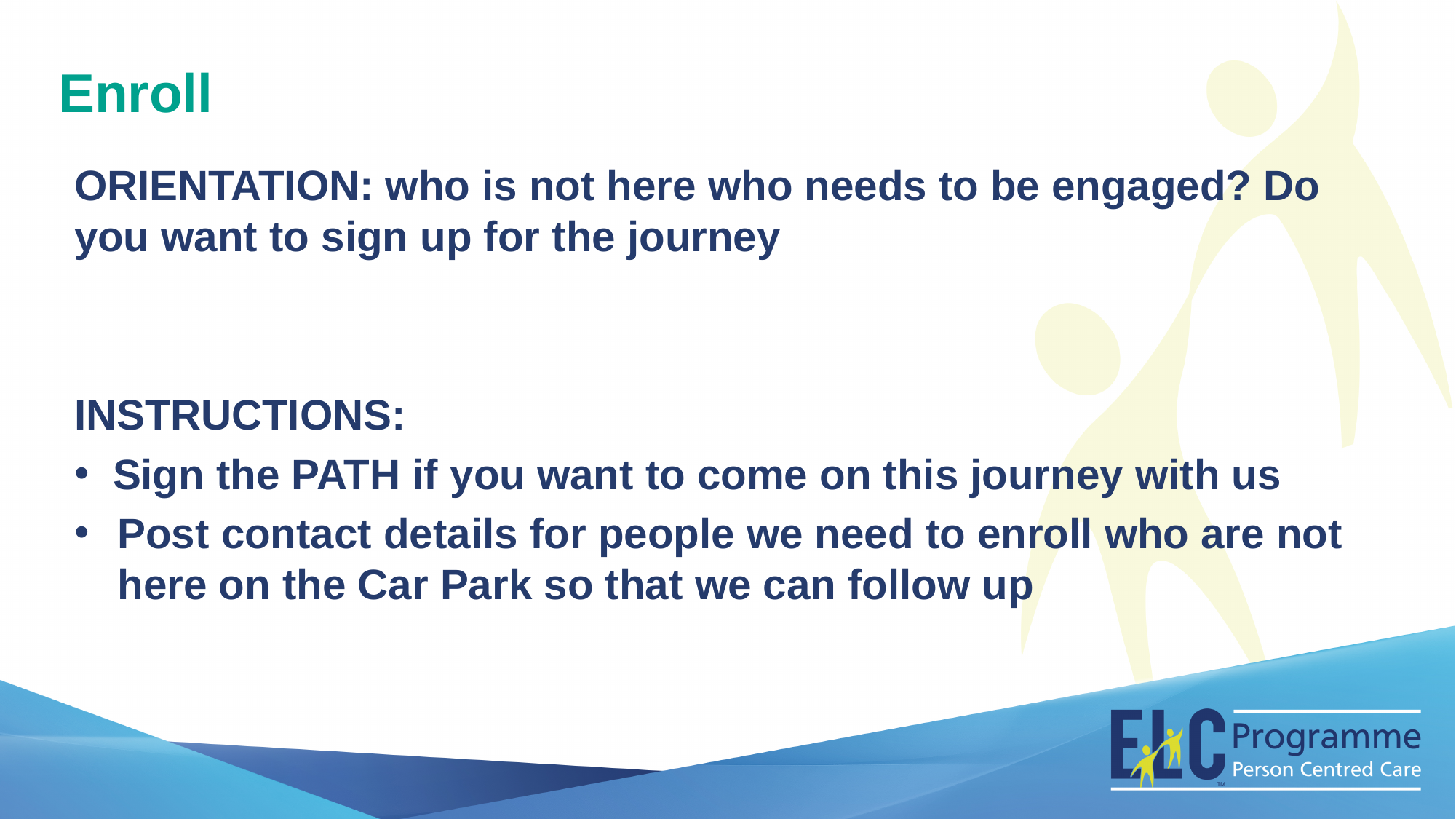

Enroll
ORIENTATION: who is not here who needs to be engaged? Do you want to sign up for the journey

INSTRUCTIONS:
  Sign the PATH if you want to come on this journey with us
Post contact details for people we need to enroll who are not here on the Car Park so that we can follow up